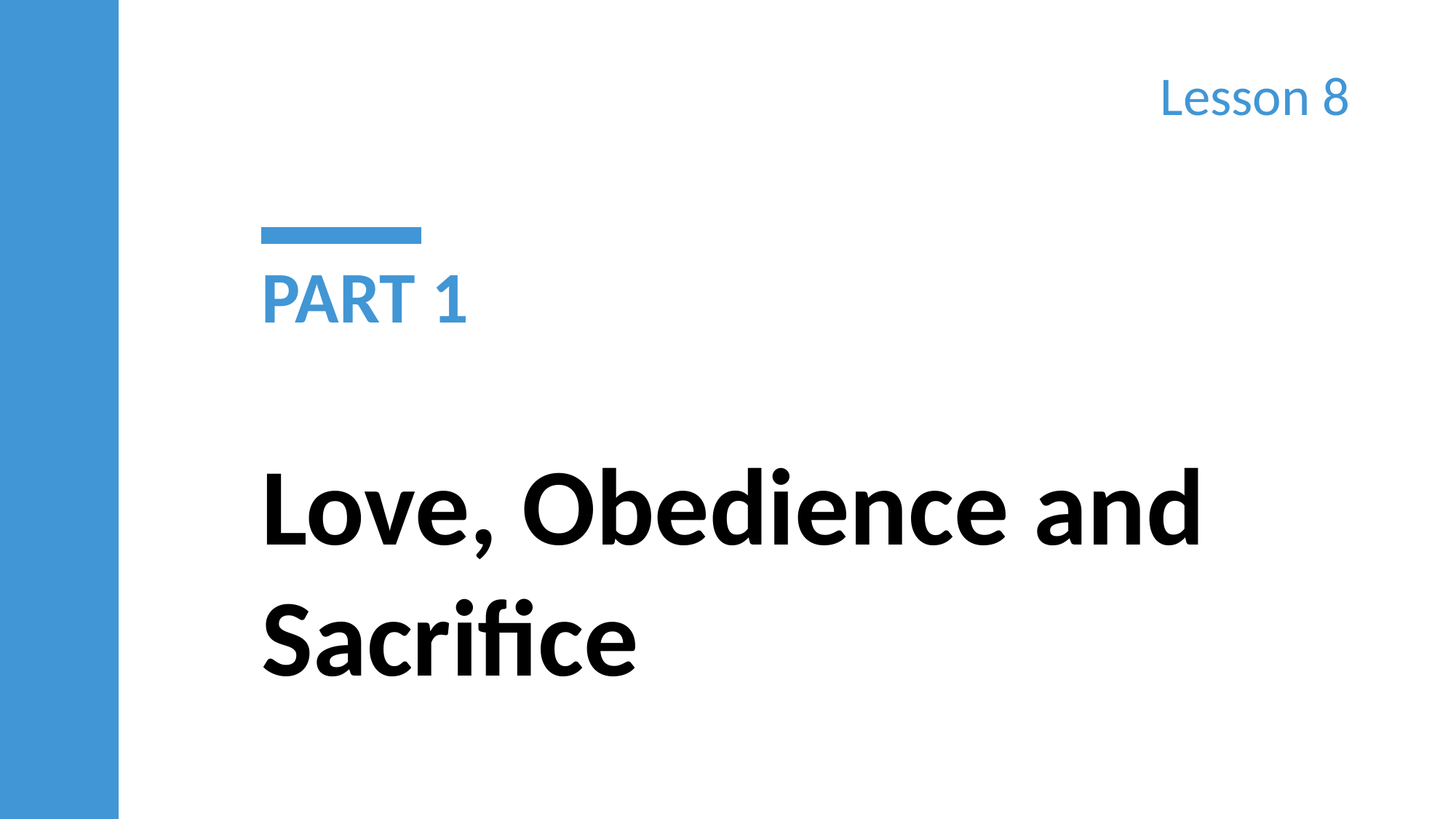

Lesson 8
PART 1
Love, Obedience and Sacrifice